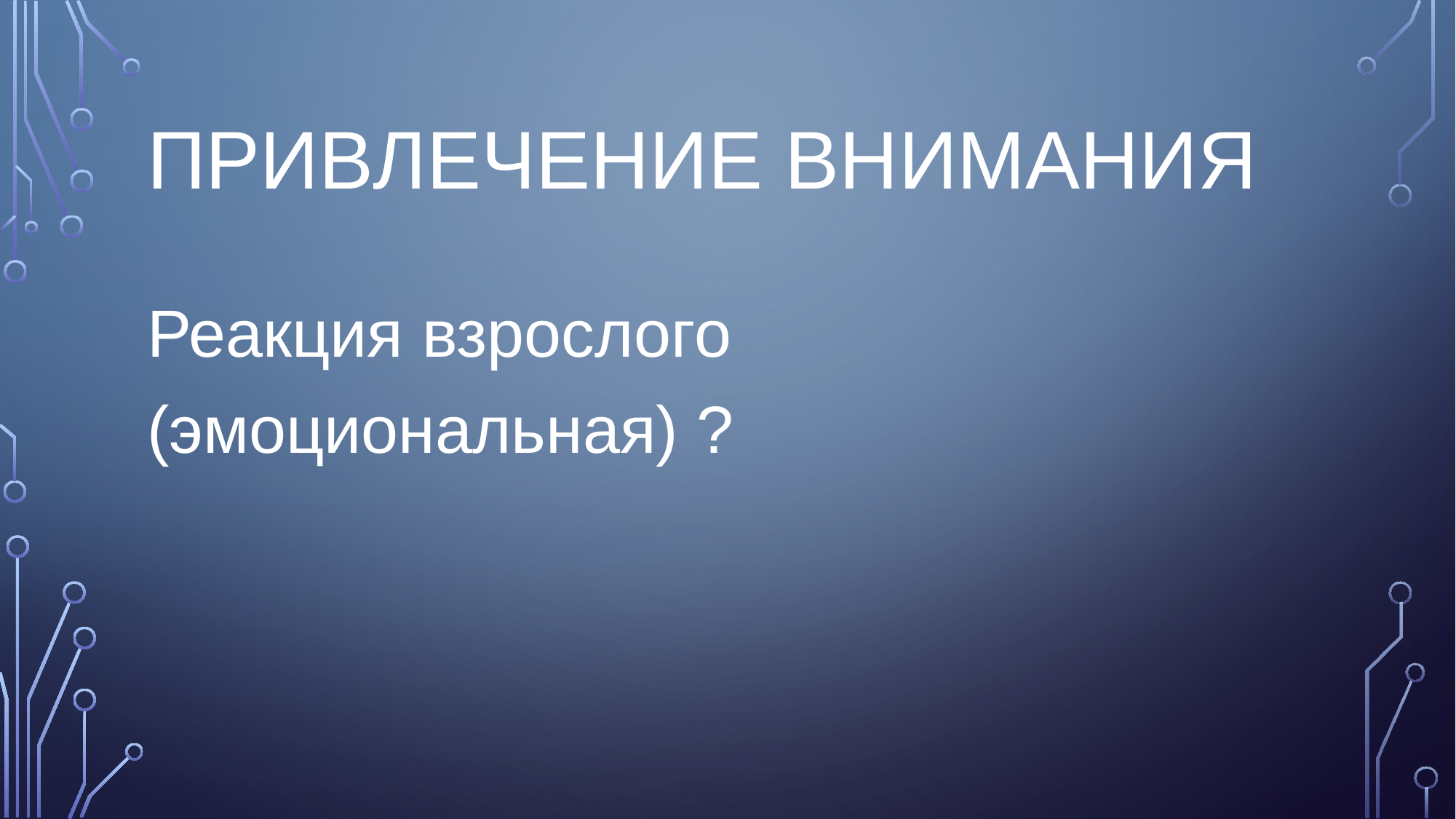

# Привлечение внимания
Реакция взрослого (эмоциональная) ?